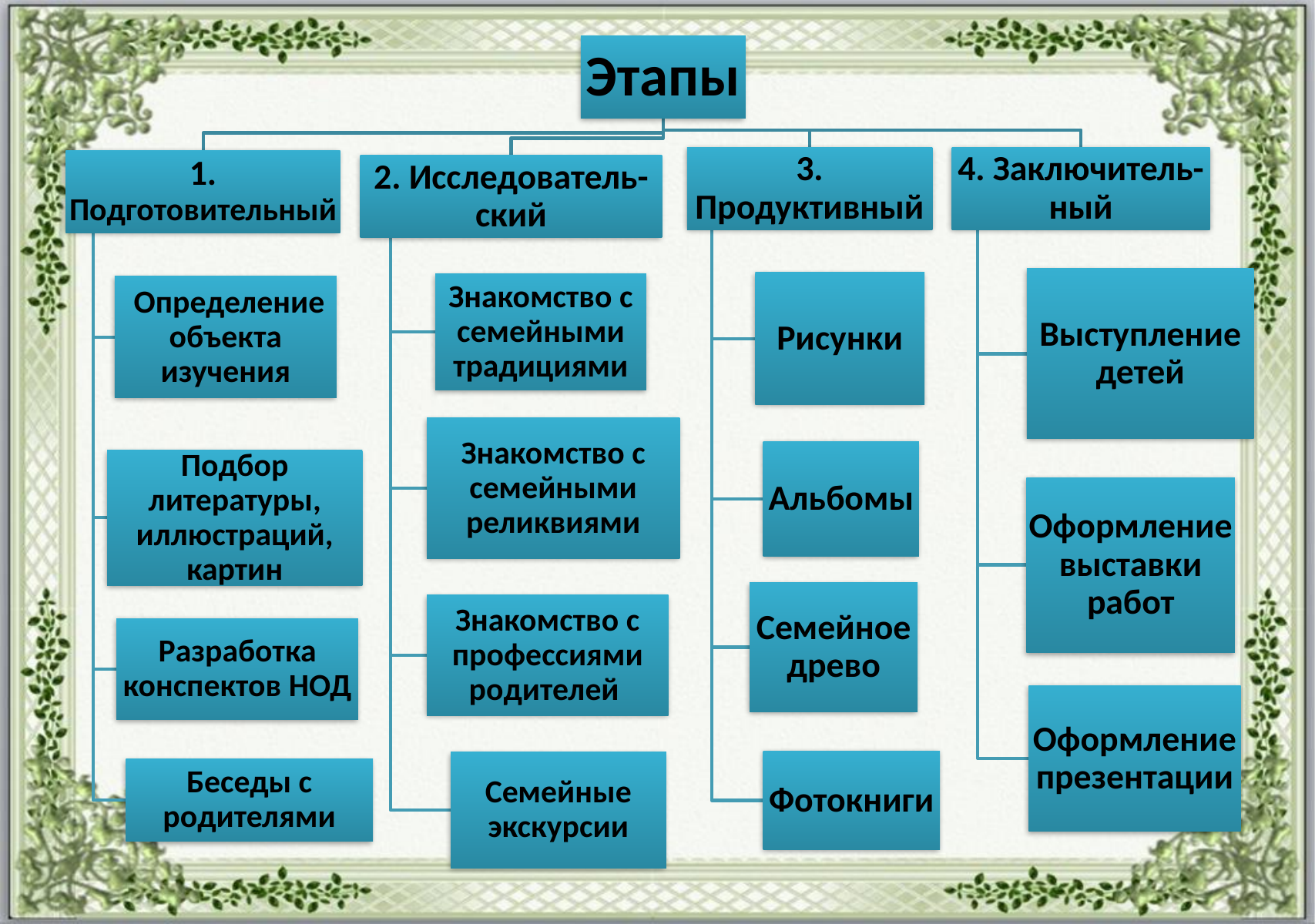

Этапы
1. Подготовительный
 Определение объекта изучения
Подбор литературы, иллюстраций, картин
Разработка конспектов НОД
Беседы с родителями
2. Исследователь-ский
Знакомство с семейными традициями
Знакомство с семейными реликвиями
Знакомство с профессиями родителей
Семейные экскурсии
3. Продуктивный
Рисунки
Альбомы
Семейное древо
Фотокниги
4. Заключитель-ный
Выступление детей
Оформление выставки работ
Оформление презентации